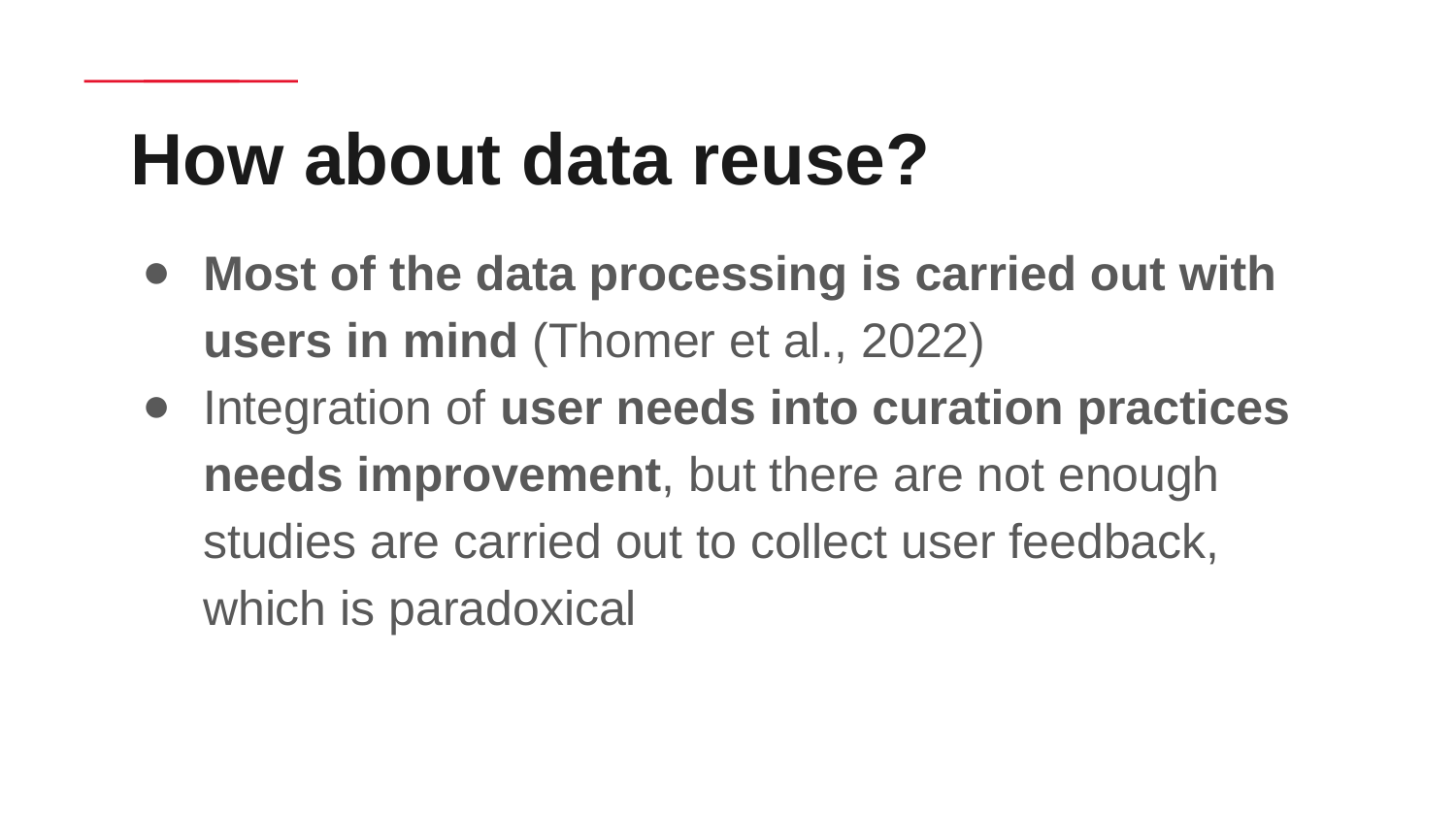

# How about data reuse?
Most of the data processing is carried out with users in mind (Thomer et al., 2022)
Integration of user needs into curation practices needs improvement, but there are not enough studies are carried out to collect user feedback, which is paradoxical